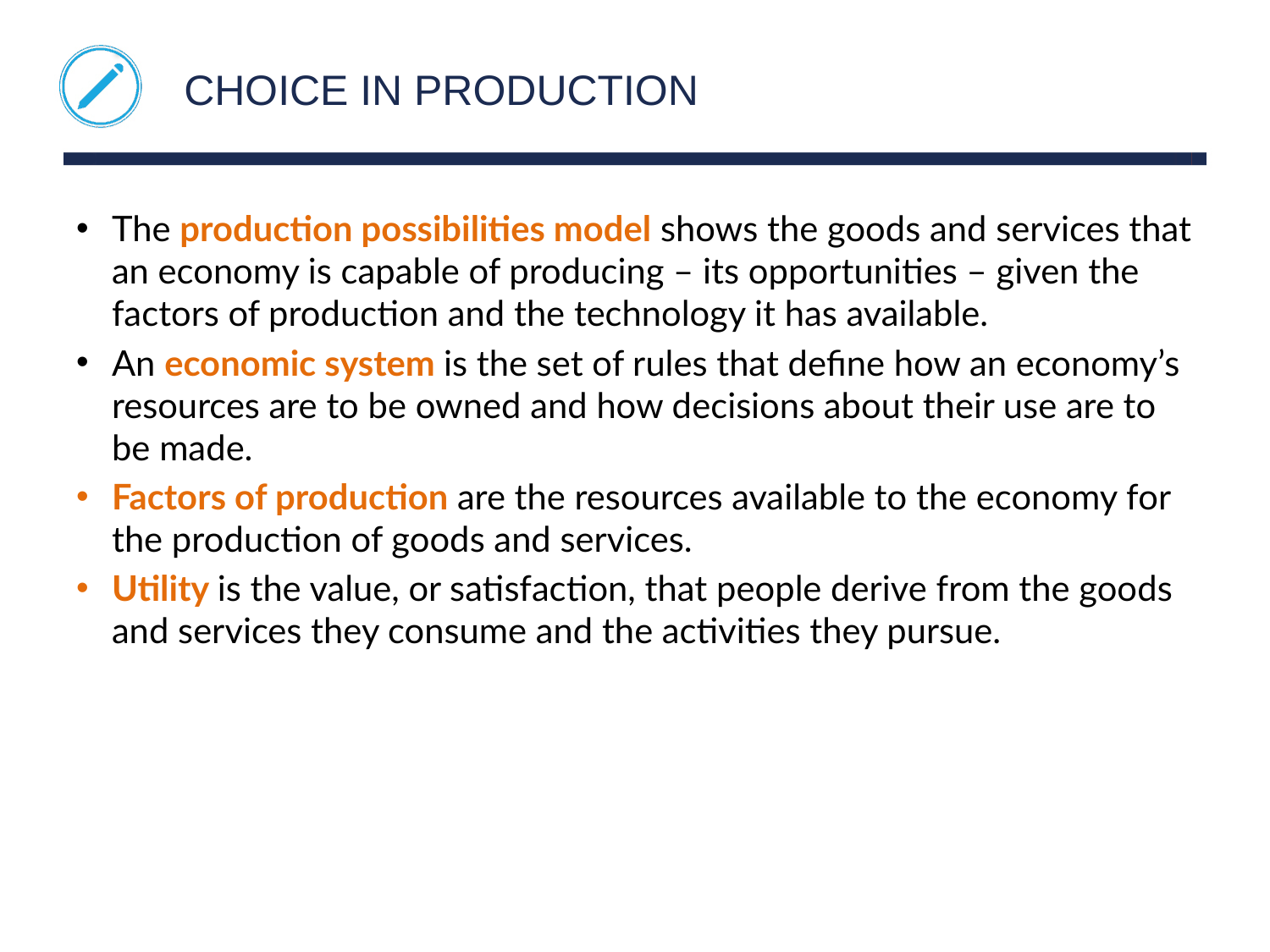

# Choice in production
The production possibilities model shows the goods and services that an economy is capable of producing – its opportunities – given the factors of production and the technology it has available.
An economic system is the set of rules that define how an economy’s resources are to be owned and how decisions about their use are to be made.
Factors of production are the resources available to the economy for the production of goods and services.
Utility is the value, or satisfaction, that people derive from the goods and services they consume and the activities they pursue.